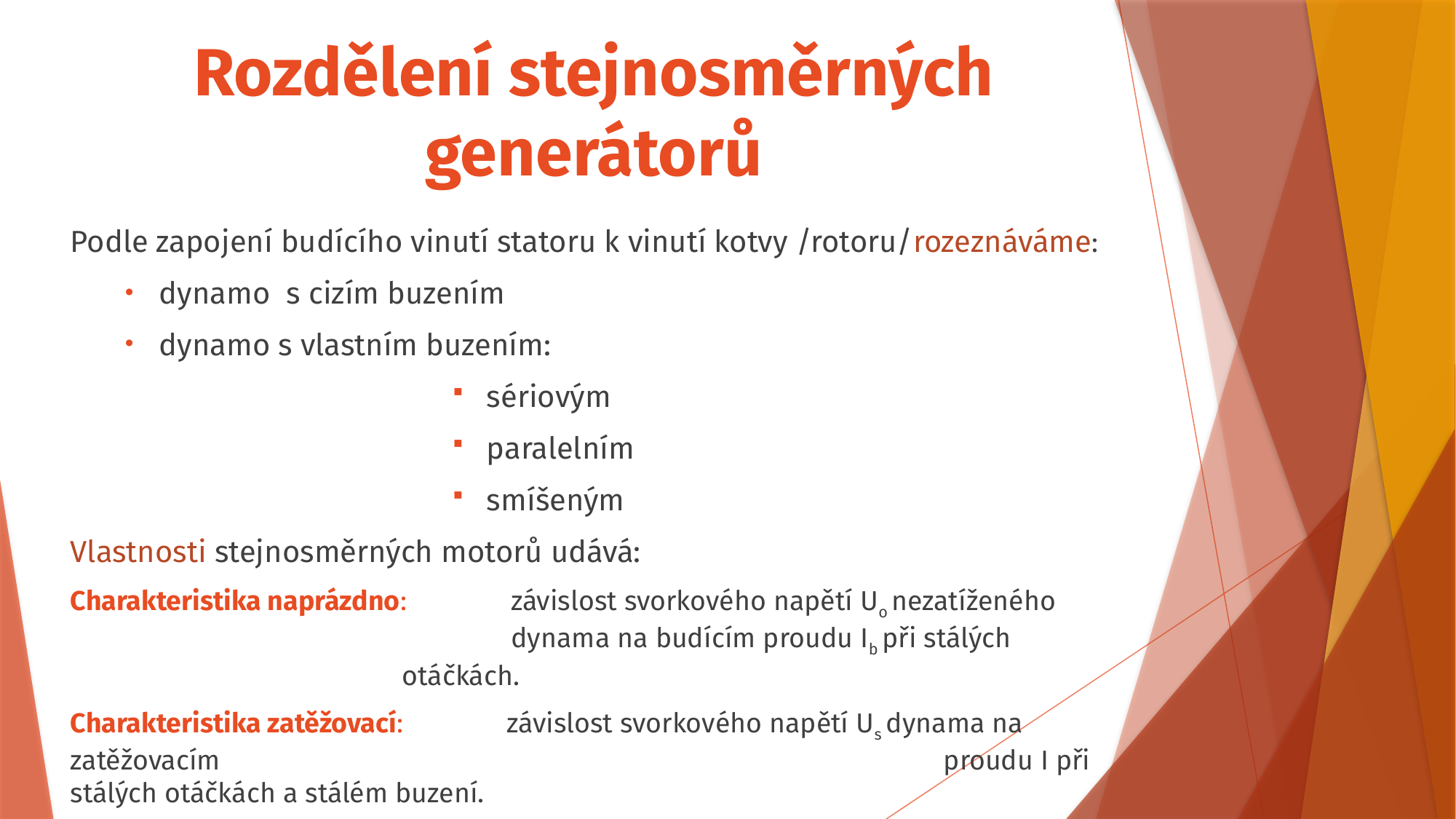

# Rozdělení stejnosměrných generátorů
Podle zapojení budícího vinutí statoru k vinutí kotvy /rotoru/rozeznáváme:
dynamo  s cizím buzením
dynamo s vlastním buzením:
sériovým
paralelním
smíšeným
Vlastnosti stejnosměrných motorů udává:
Charakteristika naprázdno: 	závislost svorkového napětí Uo nezatíženého 	dynama na budícím proudu Ib při stálých otáčkách.
Charakteristika zatěžovací: 	závislost svorkového napětí Us dynama na zatěžovacím 							proudu I při  stálých otáčkách a stálém buzení.